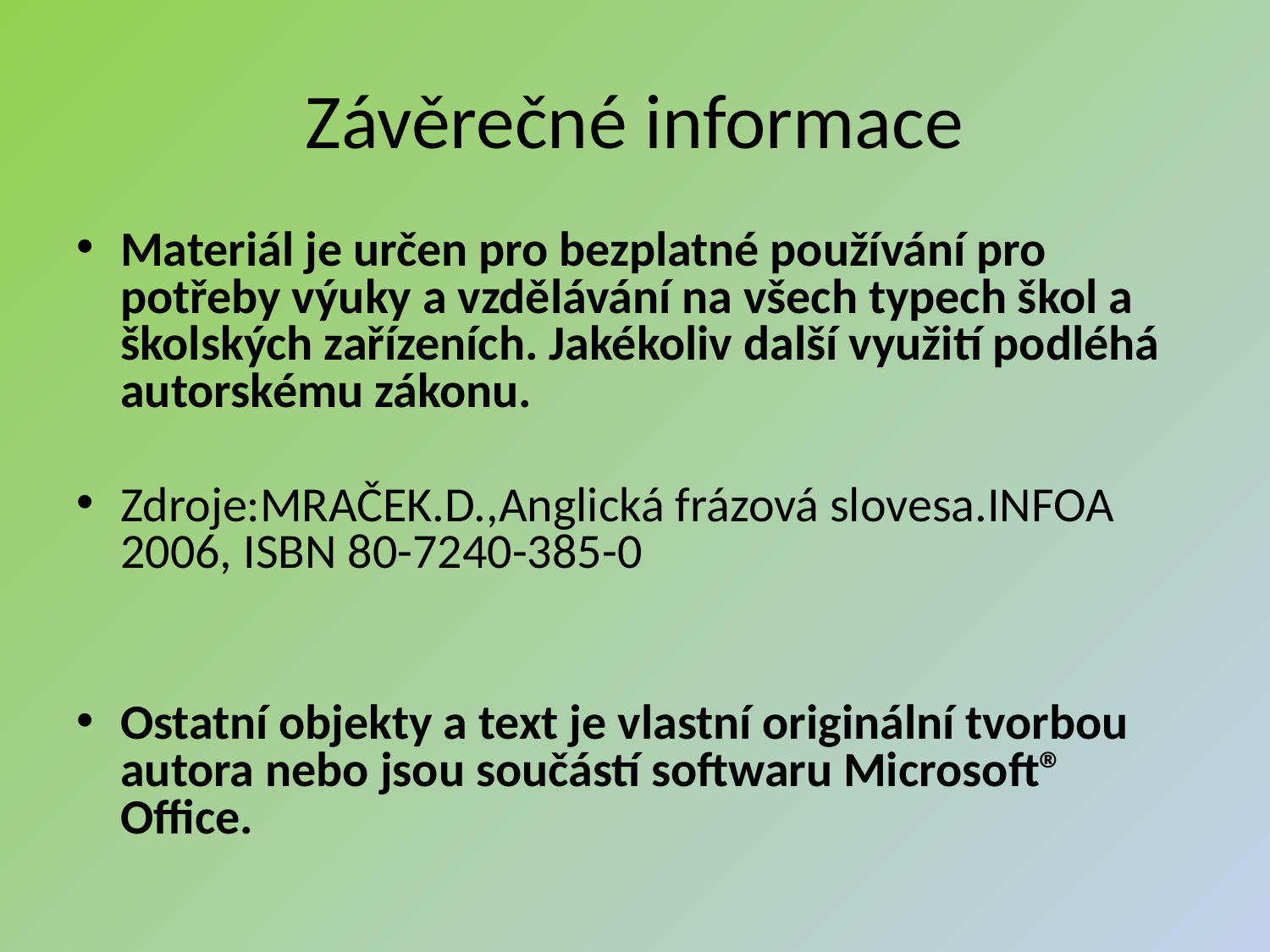

# Závěrečné informace
Materiál je určen pro bezplatné používání pro potřeby výuky a vzdělávání na všech typech škol a školských zařízeních. Jakékoliv další využití podléhá autorskému zákonu.

Zdroje:MRAČEK.D.,Anglická frázová slovesa.INFOA 2006, ISBN 80-7240-385-0

Ostatní objekty a text je vlastní originální tvorbou autora nebo jsou součástí softwaru Microsoft® Office.